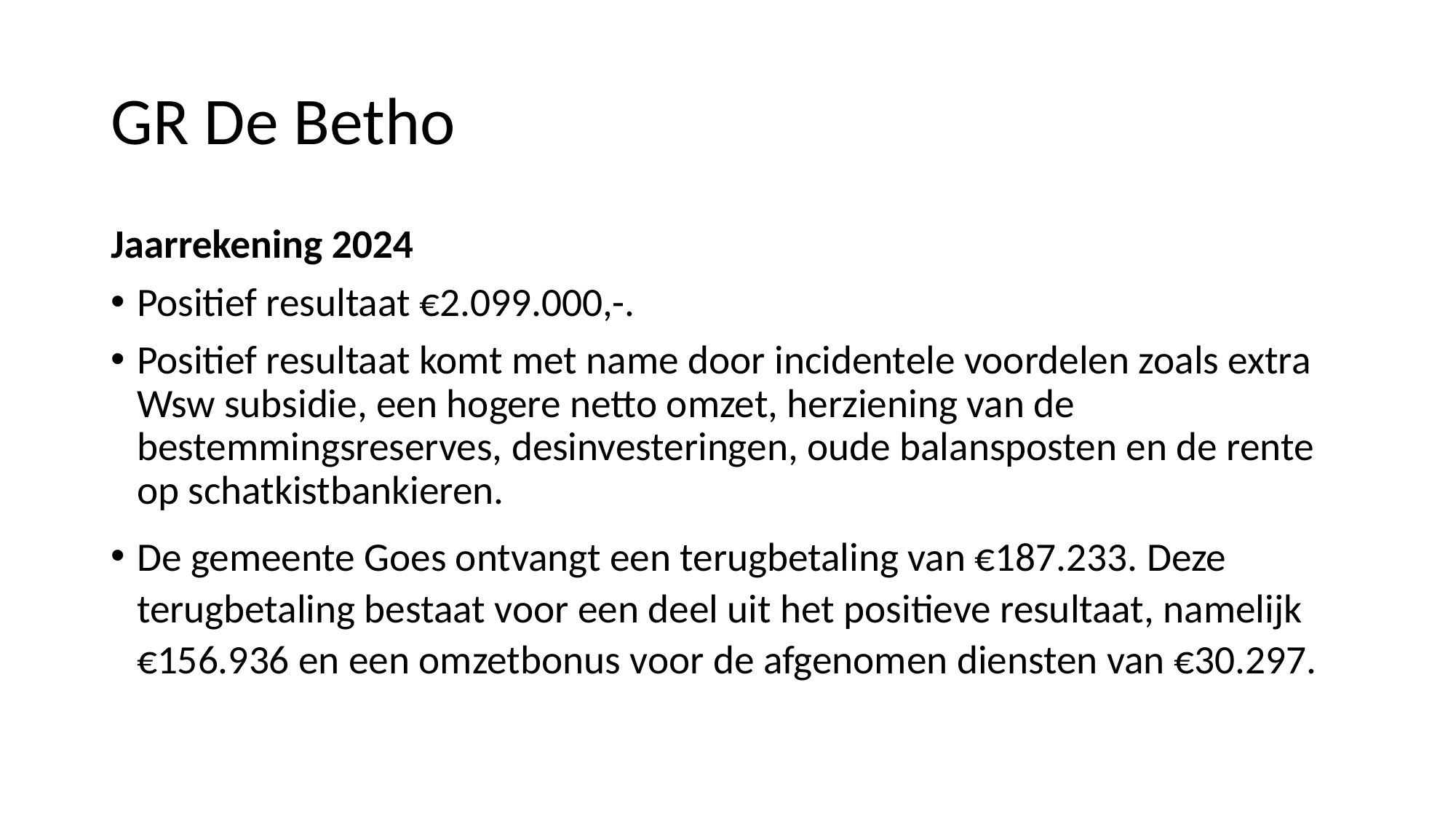

# GR De Betho
Jaarrekening 2024
Positief resultaat €2.099.000,-.
Positief resultaat komt met name door incidentele voordelen zoals extra Wsw subsidie, een hogere netto omzet, herziening van de bestemmingsreserves, desinvesteringen, oude balansposten en de rente op schatkistbankieren.
De gemeente Goes ontvangt een terugbetaling van €187.233. Deze terugbetaling bestaat voor een deel uit het positieve resultaat, namelijk €156.936 en een omzetbonus voor de afgenomen diensten van €30.297.